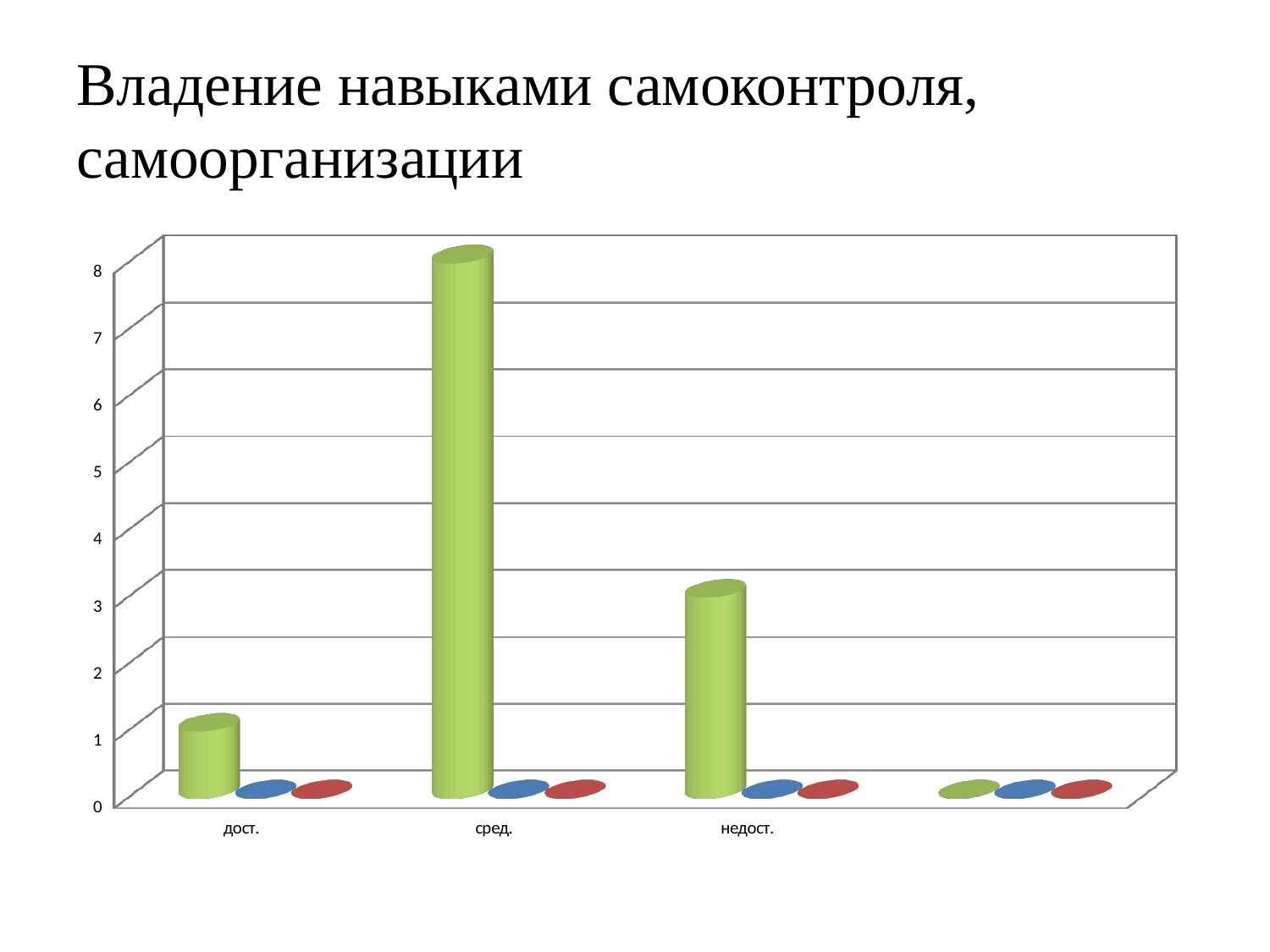

# Владение навыками самоконтроля, самоорганизации

[unsupported chart]